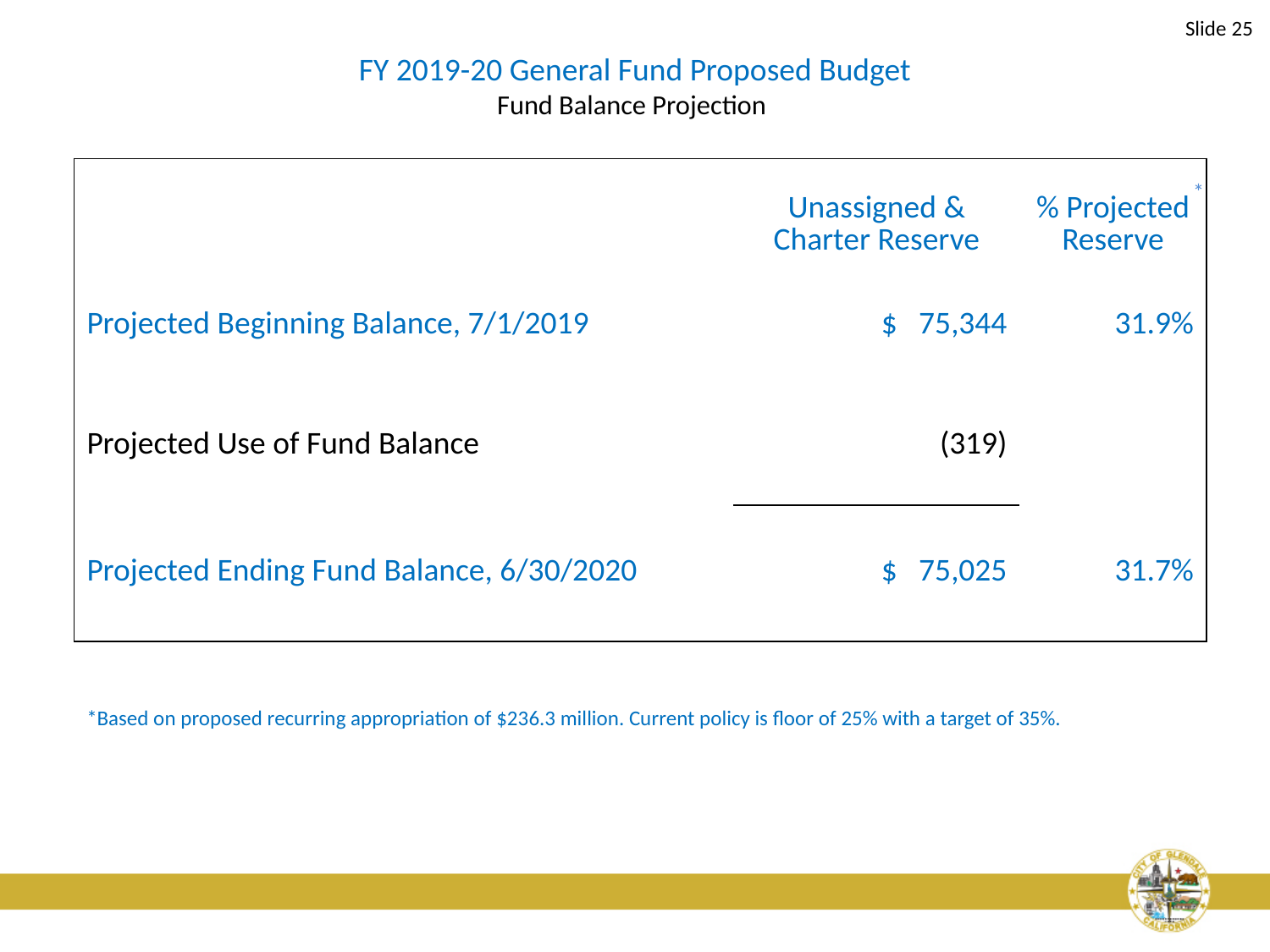

Slide 25
# FY 2019-20 General Fund Proposed Budget Fund Balance Projection
|  | Unassigned & Charter Reserve | % Projected Reserve |
| --- | --- | --- |
| Projected Beginning Balance, 7/1/2019 | $ 75,344 | 31.9% |
| Projected Use of Fund Balance | (319) |  |
| Projected Ending Fund Balance, 6/30/2020 | $ 75,025 | 31.7% |
*
*Based on proposed recurring appropriation of $236.3 million. Current policy is floor of 25% with a target of 35%.